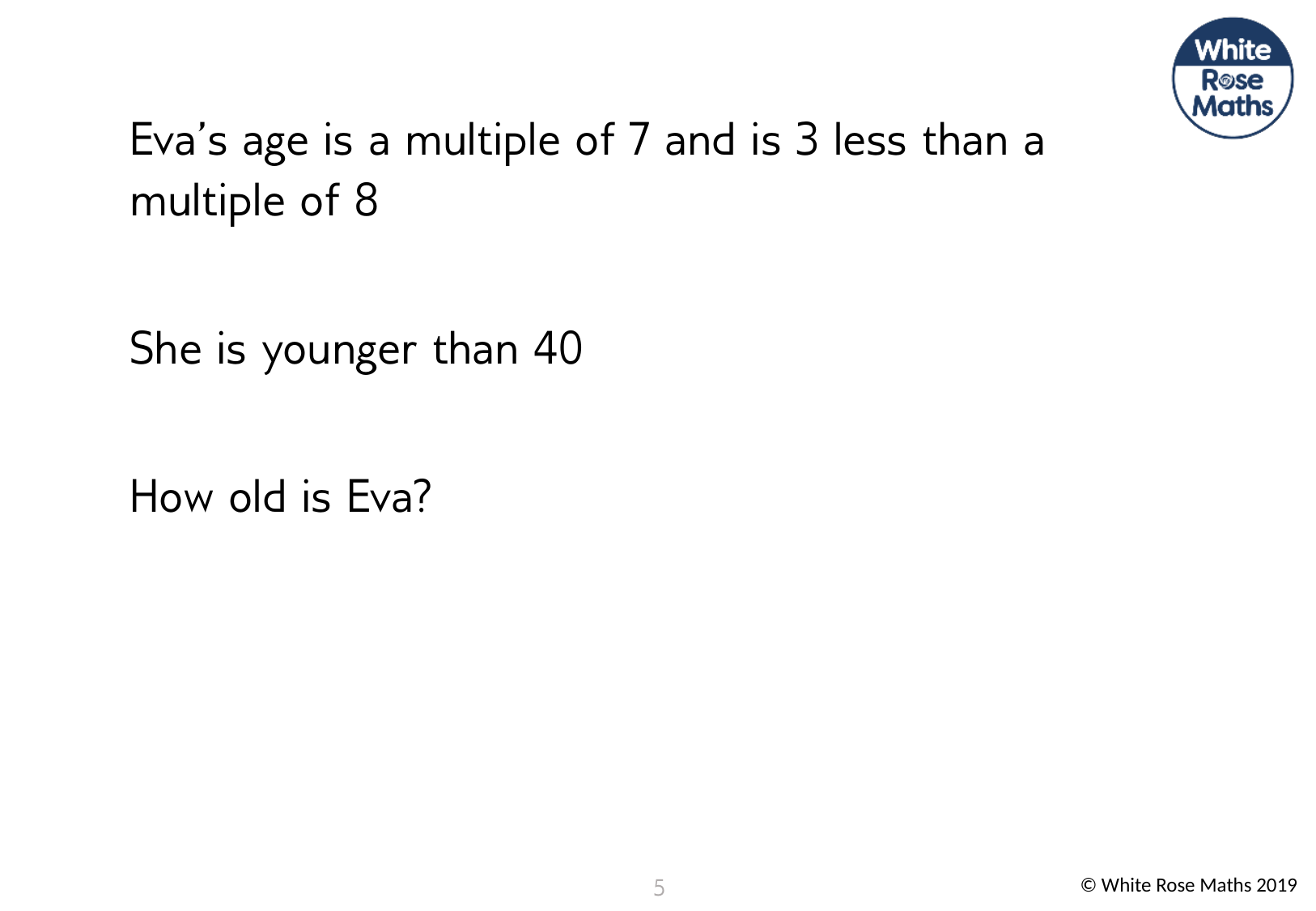

Eva’s age is a multiple of 7 and is 3 less than a multiple of 8

She is younger than 40

How old is Eva?
5